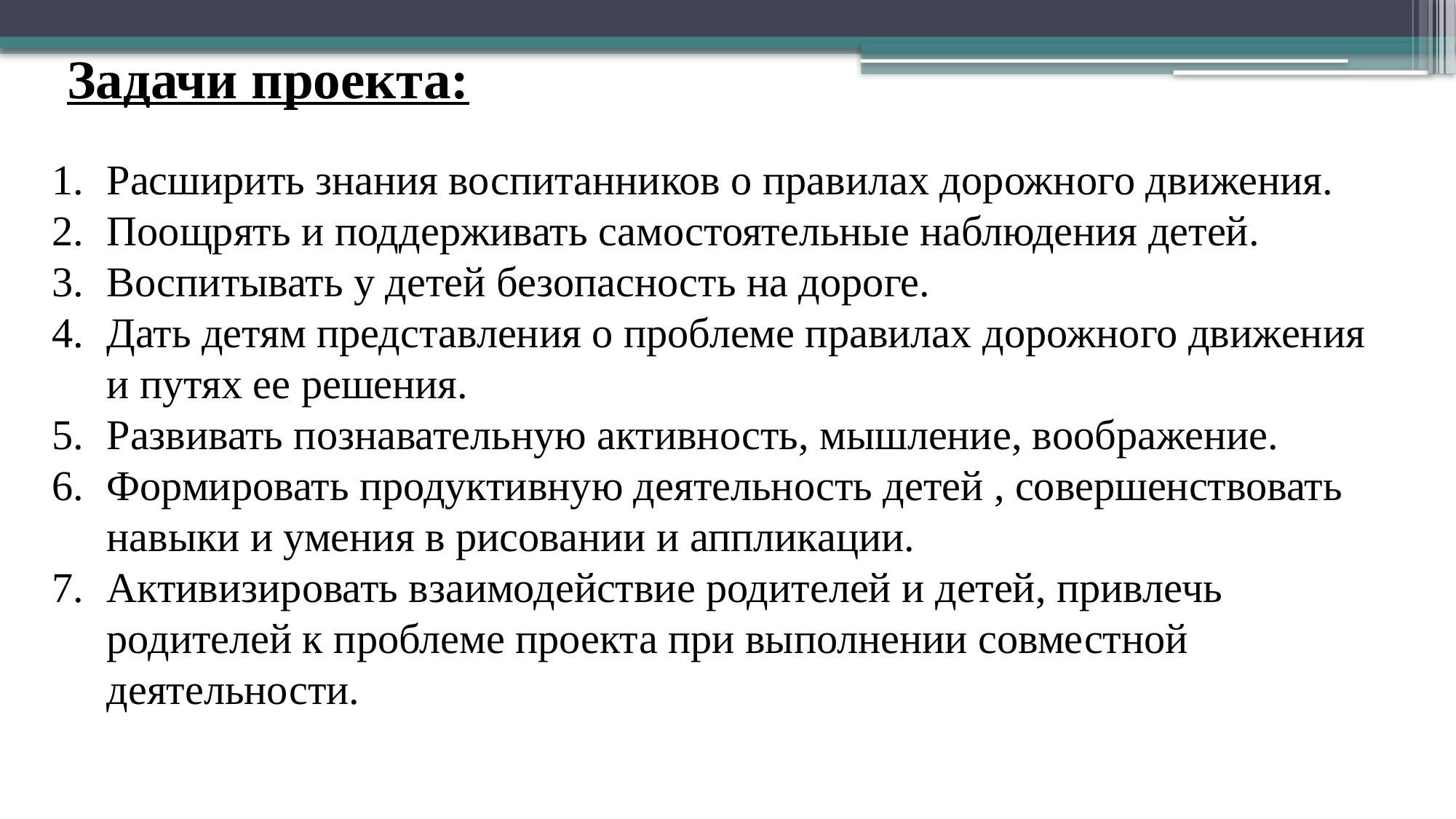

Задачи проекта:
Расширить знания воспитанников о правилах дорожного движения.
Поощрять и поддерживать самостоятельные наблюдения детей.
Воспитывать у детей безопасность на дороге.
Дать детям представления о проблеме правилах дорожного движения и путях ее решения.
Развивать познавательную активность, мышление, воображение.
Формировать продуктивную деятельность детей , совершенствовать навыки и умения в рисовании и аппликации.
Активизировать взаимодействие родителей и детей, привлечь родителей к проблеме проекта при выполнении совместной деятельности.